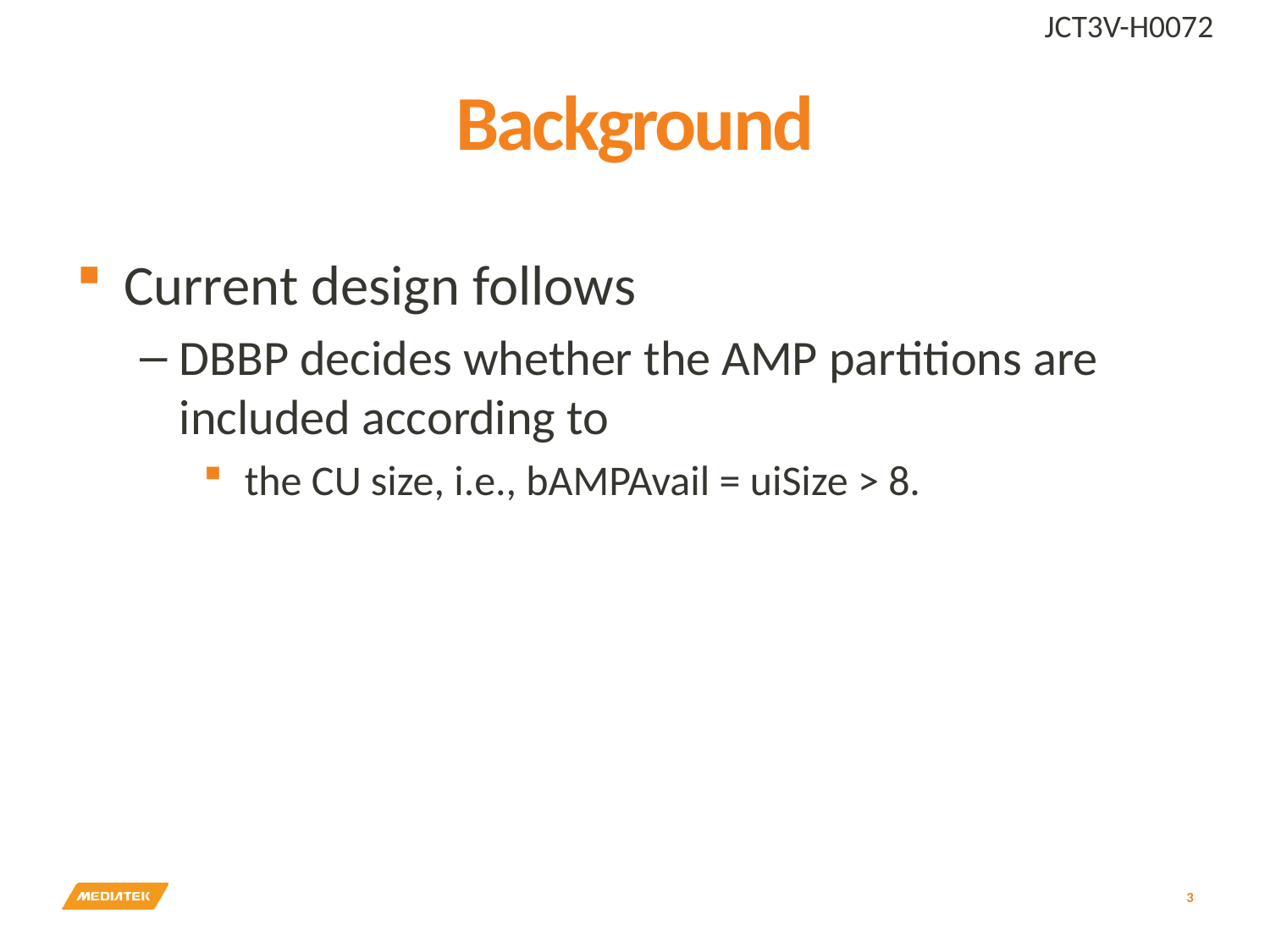

JCT3V-H0072

# Background
Current design follows
DBBP decides whether the AMP partitions are included according to
 the CU size, i.e., bAMPAvail = uiSize > 8.
3